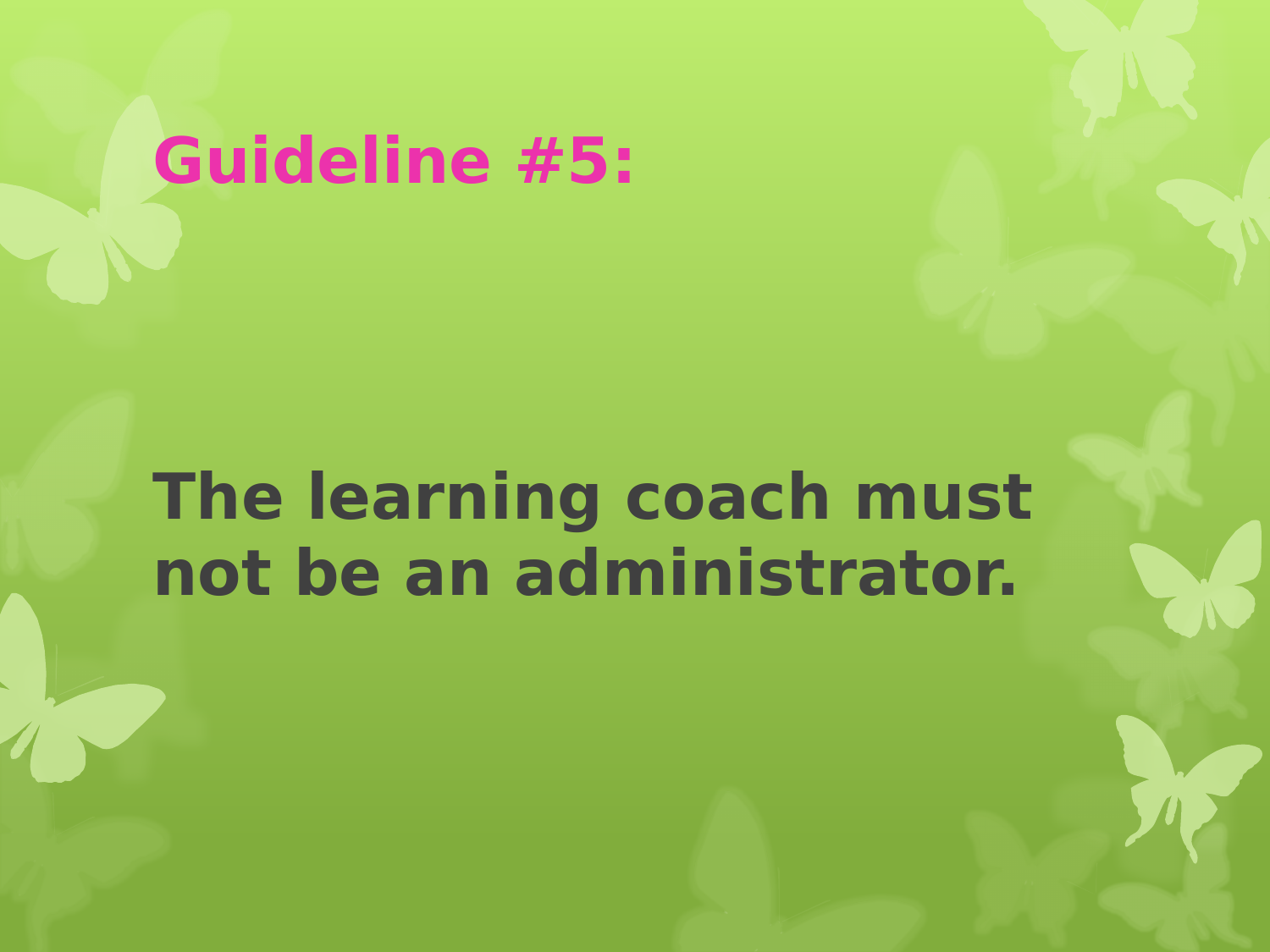

# Guideline #5:
The learning coach must not be an administrator.